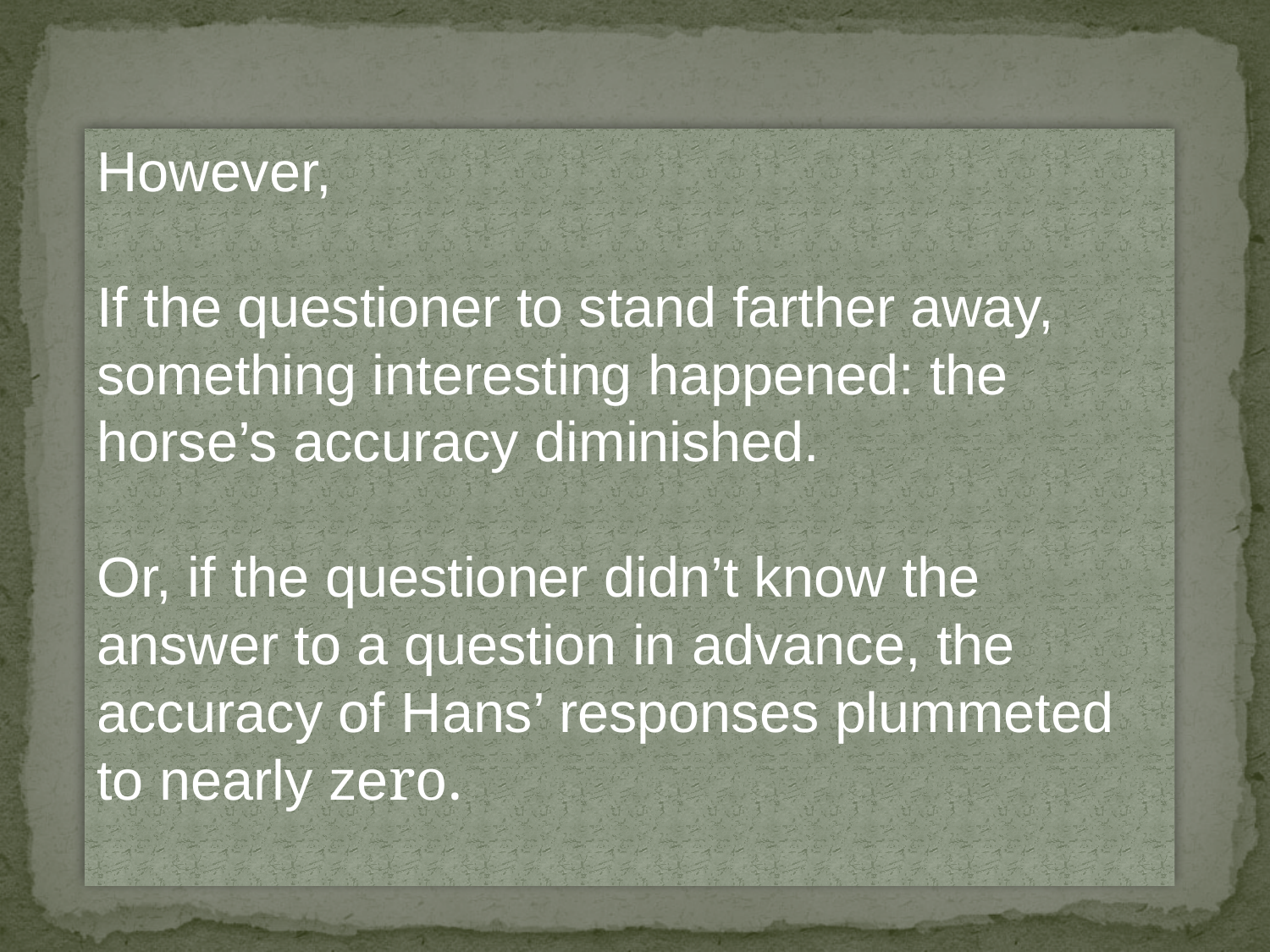

However,

If the questioner to stand farther away, something interesting happened: the horse’s accuracy diminished.

Or, if the questioner didn’t know the answer to a question in advance, the accuracy of Hans’ responses plummeted to nearly zero.